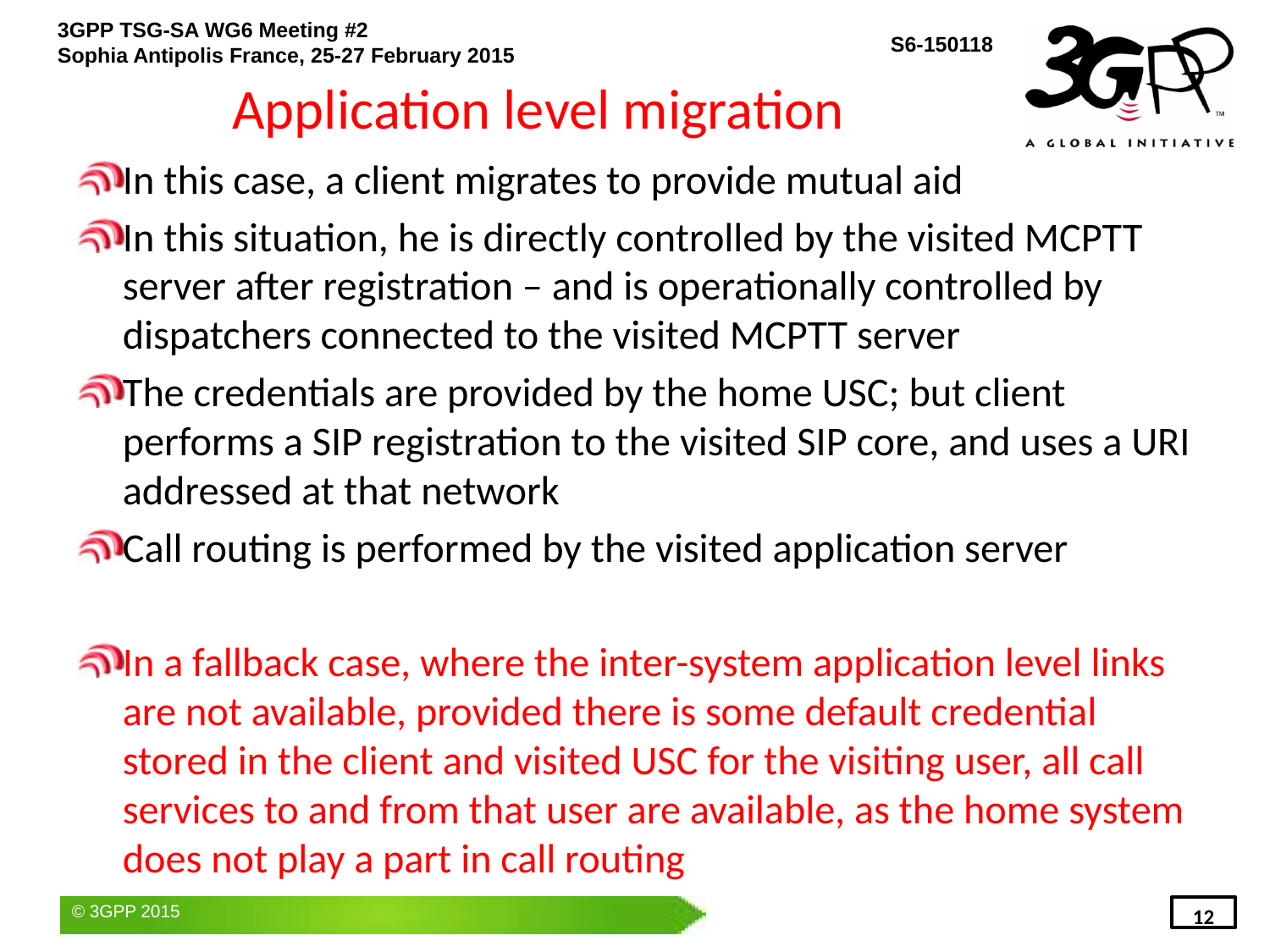

# Application level migration
In this case, a client migrates to provide mutual aid
In this situation, he is directly controlled by the visited MCPTT server after registration – and is operationally controlled by dispatchers connected to the visited MCPTT server
The credentials are provided by the home USC; but client performs a SIP registration to the visited SIP core, and uses a URI addressed at that network
Call routing is performed by the visited application server

In a fallback case, where the inter-system application level links are not available, provided there is some default credential stored in the client and visited USC for the visiting user, all call services to and from that user are available, as the home system does not play a part in call routing